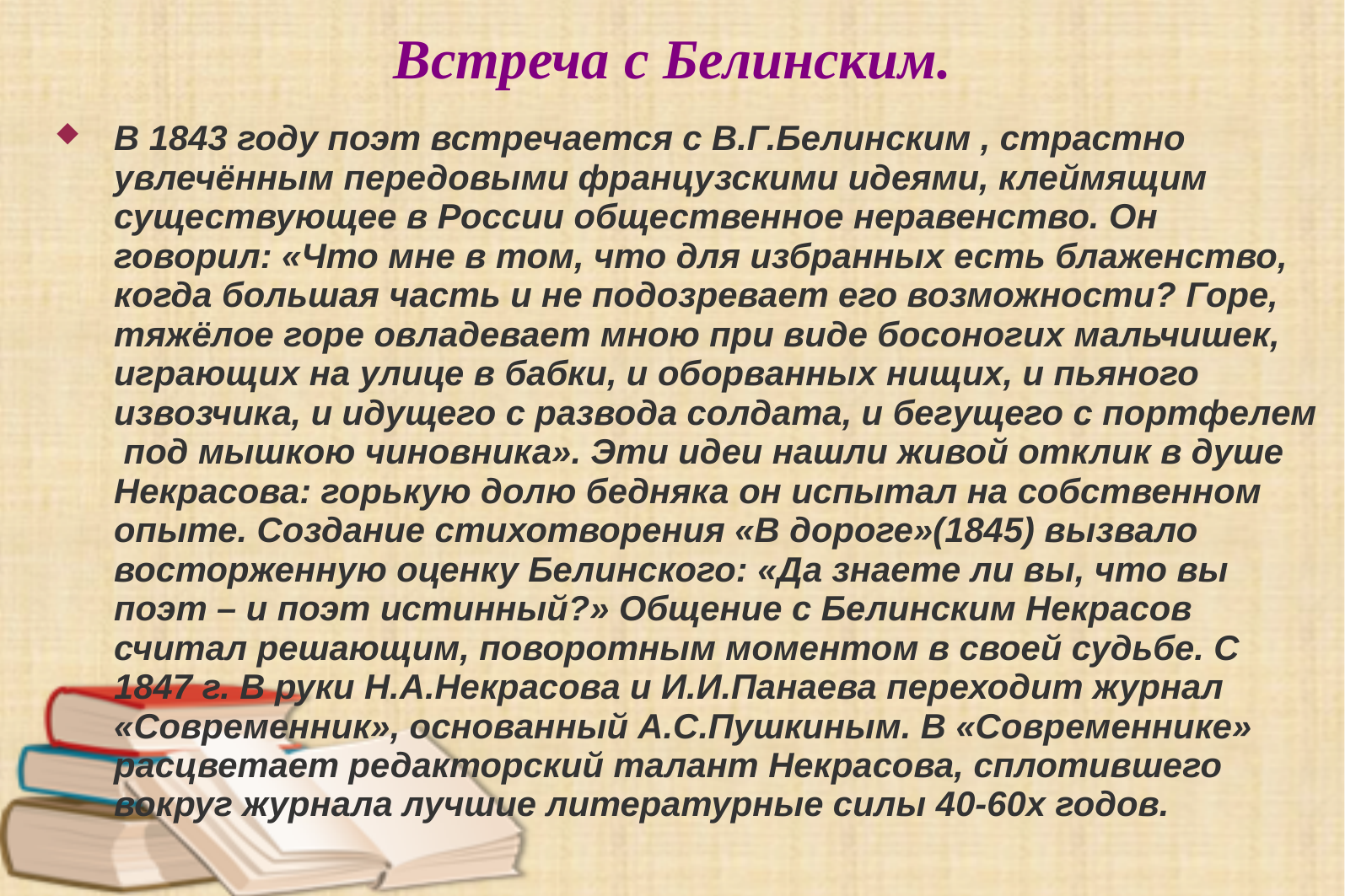

# Встреча с Белинским.
В 1843 году поэт встречается с В.Г.Белинским , страстно увлечённым передовыми французскими идеями, клеймящим существующее в России общественное неравенство. Он говорил: «Что мне в том, что для избранных есть блаженство, когда большая часть и не подозревает его возможности? Горе, тяжёлое горе овладевает мною при виде босоногих мальчишек, играющих на улице в бабки, и оборванных нищих, и пьяного извозчика, и идущего с развода солдата, и бегущего с портфелем  под мышкою чиновника». Эти идеи нашли живой отклик в душе Некрасова: горькую долю бедняка он испытал на собственном опыте. Создание стихотворения «В дороге»(1845) вызвало восторженную оценку Белинского: «Да знаете ли вы, что вы поэт – и поэт истинный?» Общение с Белинским Некрасов считал решающим, поворотным моментом в своей судьбе. С 1847 г. В руки Н.А.Некрасова и И.И.Панаева переходит журнал «Современник», основанный А.С.Пушкиным. В «Современнике» расцветает редакторский талант Некрасова, сплотившего вокруг журнала лучшие литературные силы 40-60х годов.